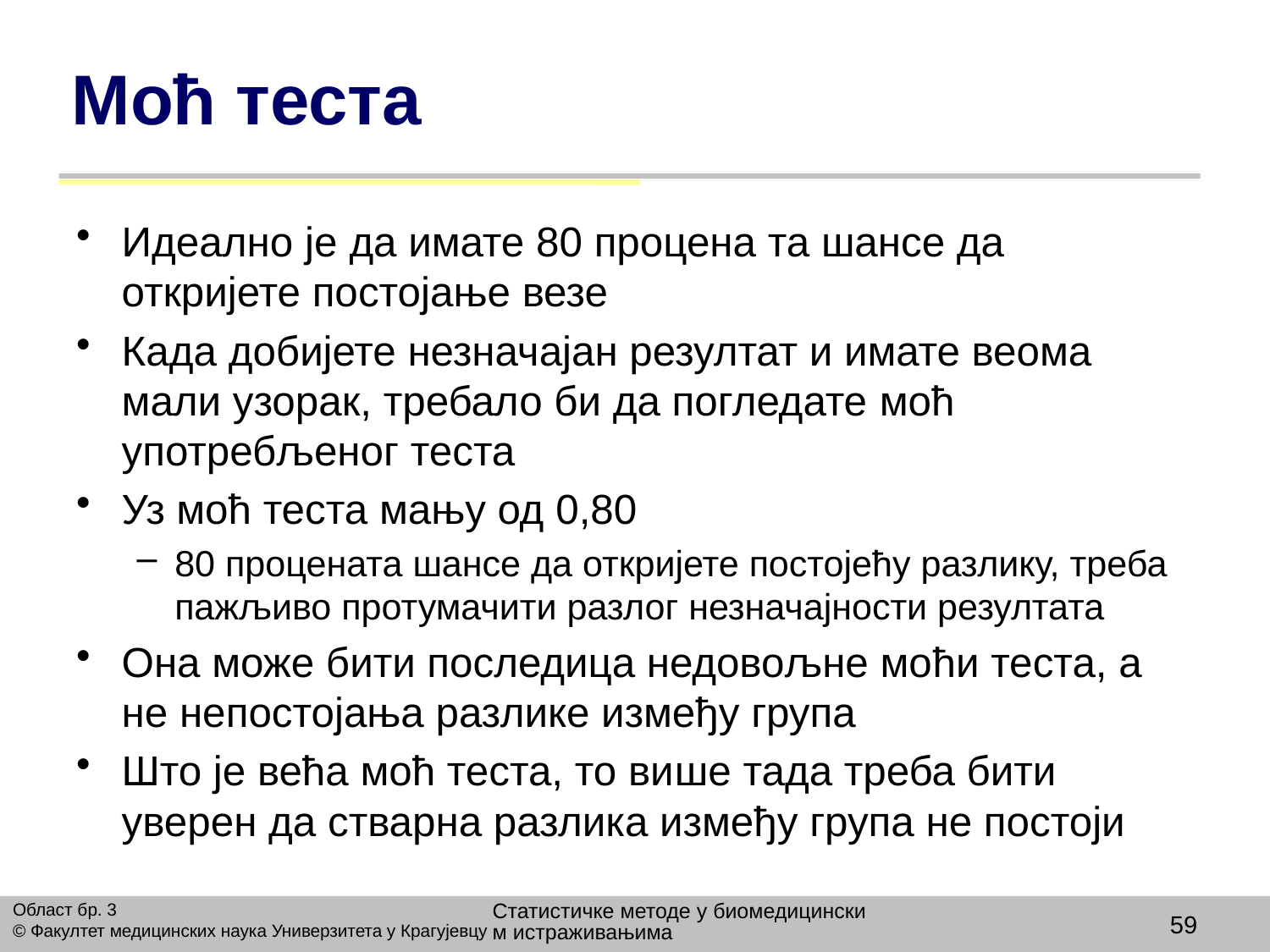

# Моћ теста
Идеално је да имате 80 процена та шансе да откријете постојање везе
Када добијете незначајан резултат и имате веома мали узорак, требало би да погледате моћ употребљеног теста
Уз моћ теста мању од 0,80
80 процената шансе да откријете постојећу разлику, треба пажљиво протумачити разлог незначајности резултата
Она може бити последица недовољне моћи теста, а не непостојања разлике између група
Што је већа моћ теста, то више тада треба бити уверен да стварна разлика између група не постоји

Статистичке методе у биомедицинским истраживањима
Област бр. 3
© Факултет медицинских наука Универзитета у Крагујевцу
59